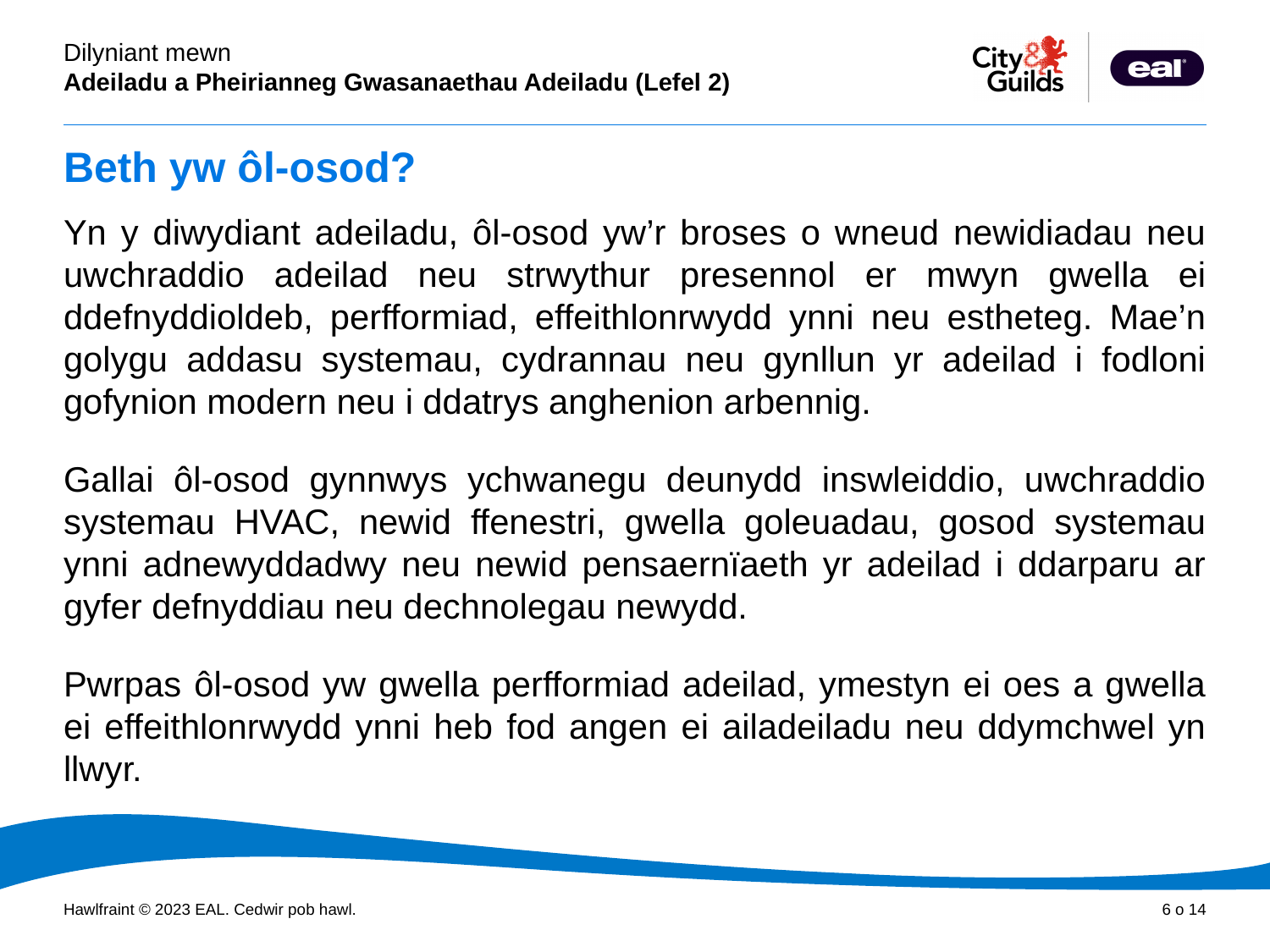

# Beth yw ôl-osod?
Yn y diwydiant adeiladu, ôl-osod yw’r broses o wneud newidiadau neu uwchraddio adeilad neu strwythur presennol er mwyn gwella ei ddefnyddioldeb, perfformiad, effeithlonrwydd ynni neu estheteg. Mae’n golygu addasu systemau, cydrannau neu gynllun yr adeilad i fodloni gofynion modern neu i ddatrys anghenion arbennig.
Gallai ôl-osod gynnwys ychwanegu deunydd inswleiddio, uwchraddio systemau HVAC, newid ffenestri, gwella goleuadau, gosod systemau ynni adnewyddadwy neu newid pensaernïaeth yr adeilad i ddarparu ar gyfer defnyddiau neu dechnolegau newydd.
Pwrpas ôl-osod yw gwella perfformiad adeilad, ymestyn ei oes a gwella ei effeithlonrwydd ynni heb fod angen ei ailadeiladu neu ddymchwel yn llwyr.